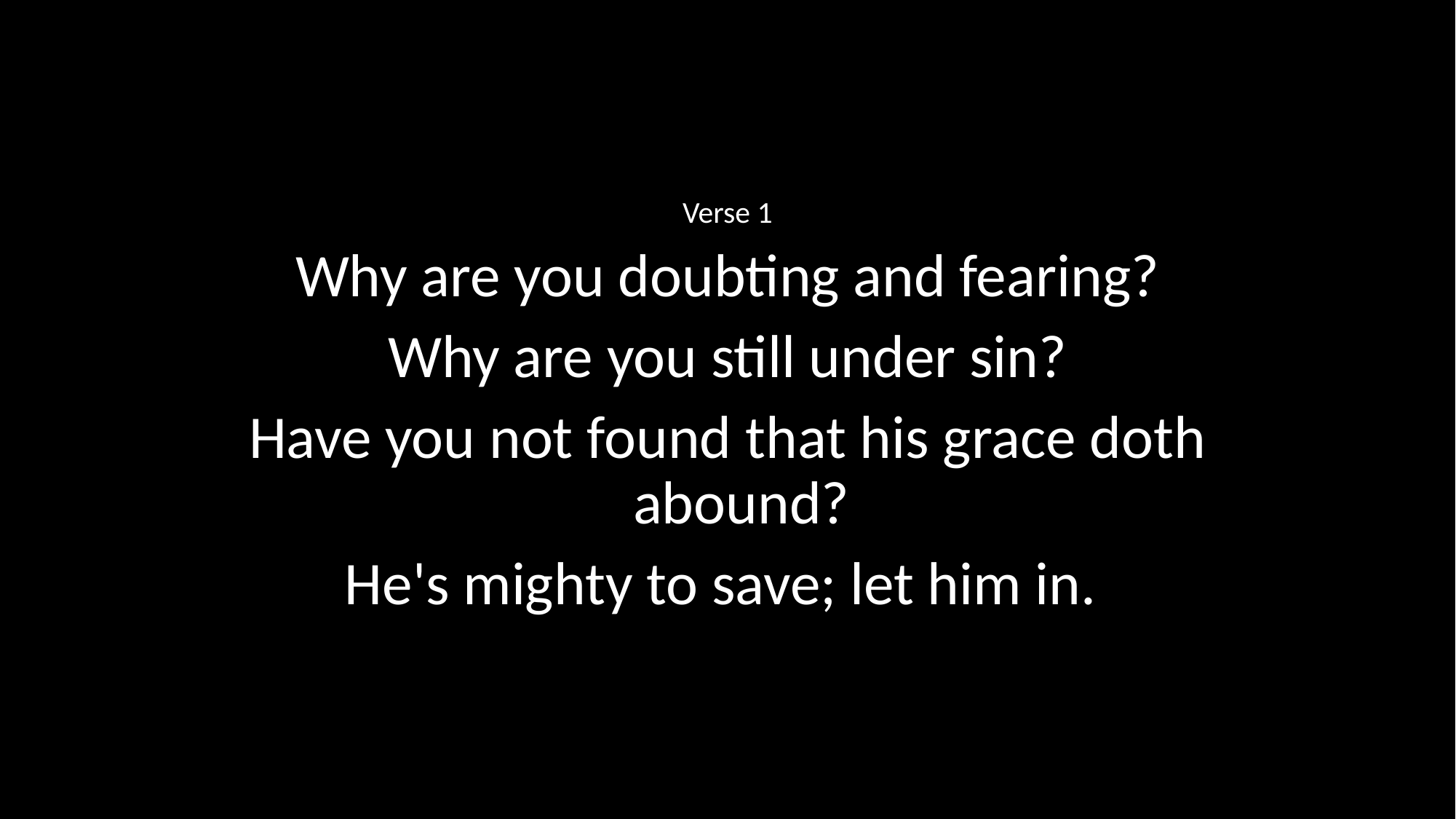

Verse 1
Why are you doubting and fearing?
Why are you still under sin?
Have you not found that his grace doth abound?
He's mighty to save; let him in.